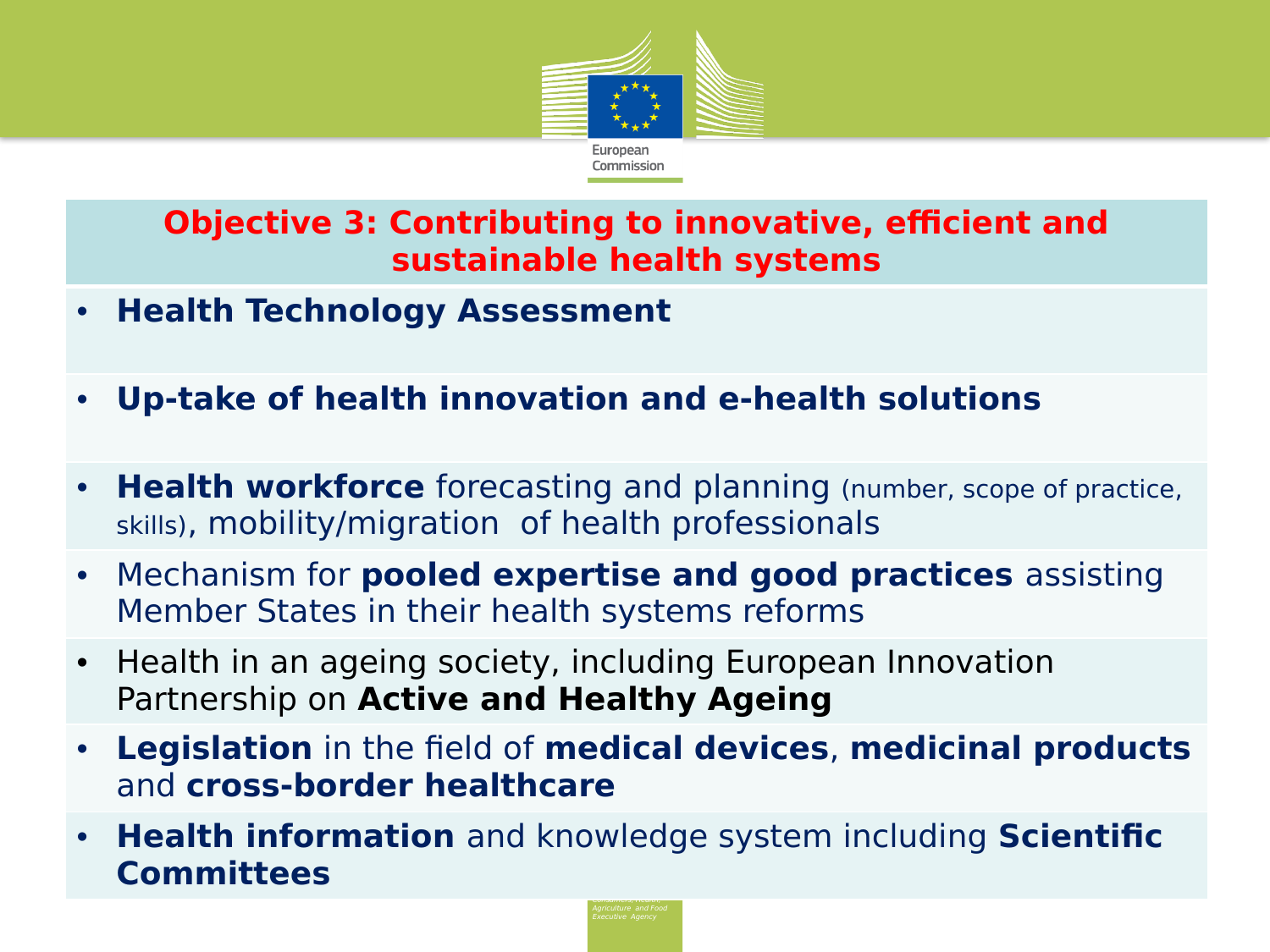

| Objective 3: Contributing to innovative, efficient and sustainable health systems |
| --- |
| Health Technology Assessment |
| Up-take of health innovation and e-health solutions |
| Health workforce forecasting and planning (number, scope of practice, skills), mobility/migration of health professionals |
| Mechanism for pooled expertise and good practices assisting Member States in their health systems reforms |
| Health in an ageing society, including European Innovation Partnership on Active and Healthy Ageing |
| Legislation in the field of medical devices, medicinal products and cross-border healthcare |
| Health information and knowledge system including Scientific Committees |